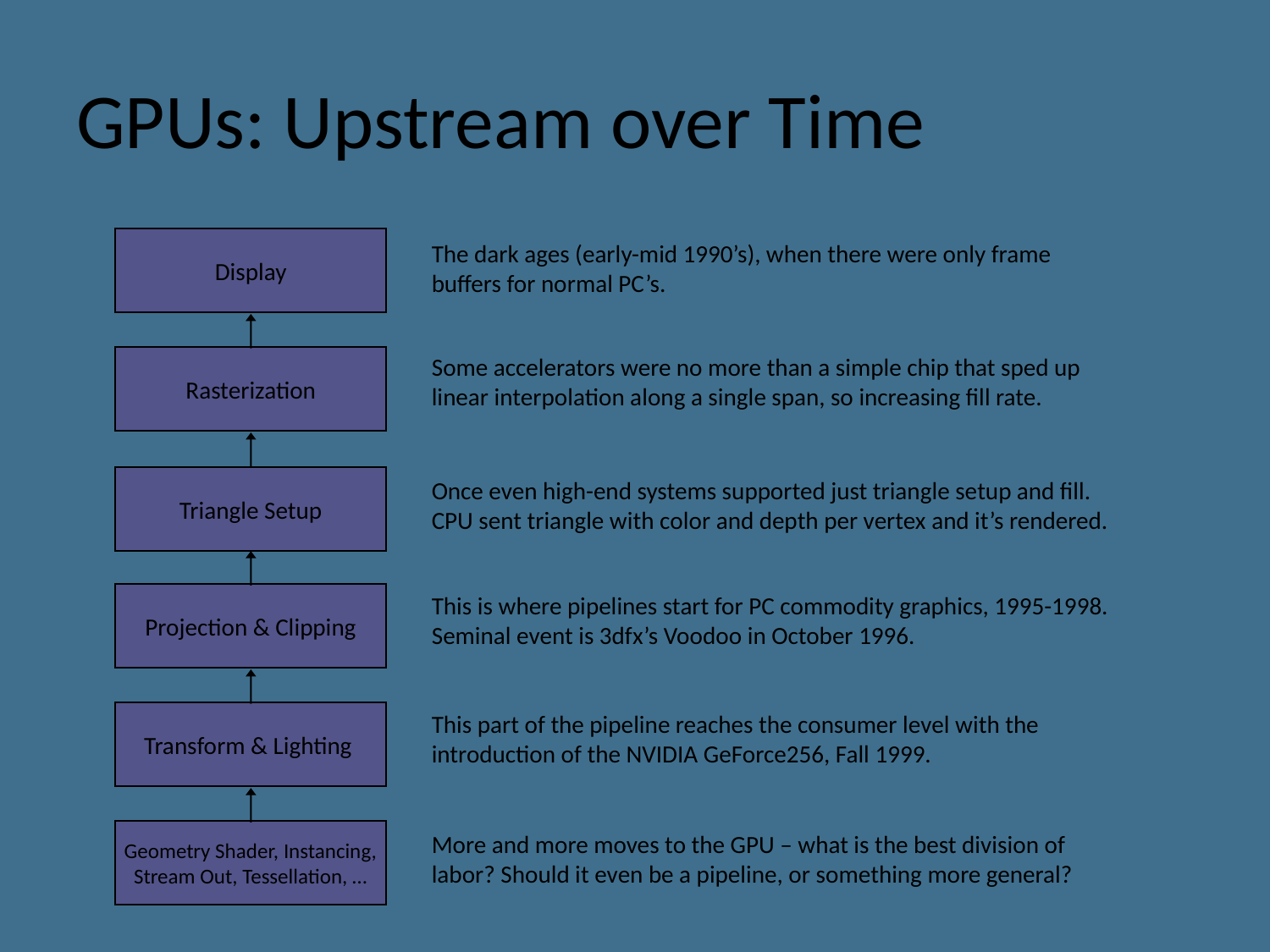

# GPUs: Upstream over Time
Display
The dark ages (early-mid 1990’s), when there were only frame buffers for normal PC’s.

Some accelerators were no more than a simple chip that sped up linear interpolation along a single span, so increasing fill rate.
Rasterization

Triangle Setup
Once even high-end systems supported just triangle setup and fill. CPU sent triangle with color and depth per vertex and it’s rendered.

Projection & Clipping
This is where pipelines start for PC commodity graphics, 1995-1998. Seminal event is 3dfx’s Voodoo in October 1996.

Transform & Lighting
This part of the pipeline reaches the consumer level with the introduction of the NVIDIA GeForce256, Fall 1999.

Geometry Shader, Instancing,
Stream Out, Tessellation, …
More and more moves to the GPU – what is the best division of labor? Should it even be a pipeline, or something more general?